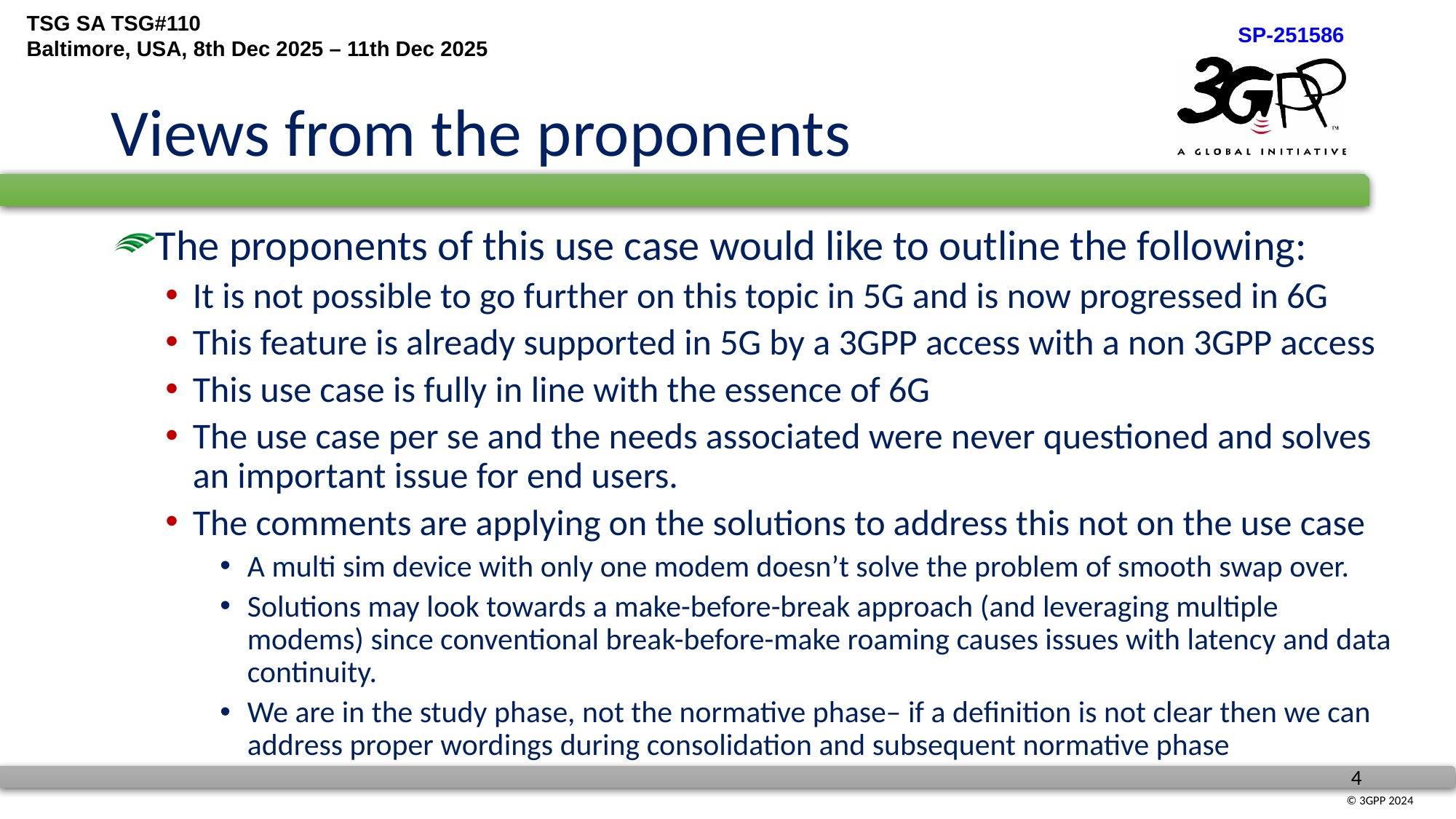

# Views from the proponents
The proponents of this use case would like to outline the following:
It is not possible to go further on this topic in 5G and is now progressed in 6G
This feature is already supported in 5G by a 3GPP access with a non 3GPP access
This use case is fully in line with the essence of 6G
The use case per se and the needs associated were never questioned and solves an important issue for end users.
The comments are applying on the solutions to address this not on the use case
A multi sim device with only one modem doesn’t solve the problem of smooth swap over.
Solutions may look towards a make-before-break approach (and leveraging multiple modems) since conventional break-before-make roaming causes issues with latency and data continuity.
We are in the study phase, not the normative phase– if a definition is not clear then we can address proper wordings during consolidation and subsequent normative phase